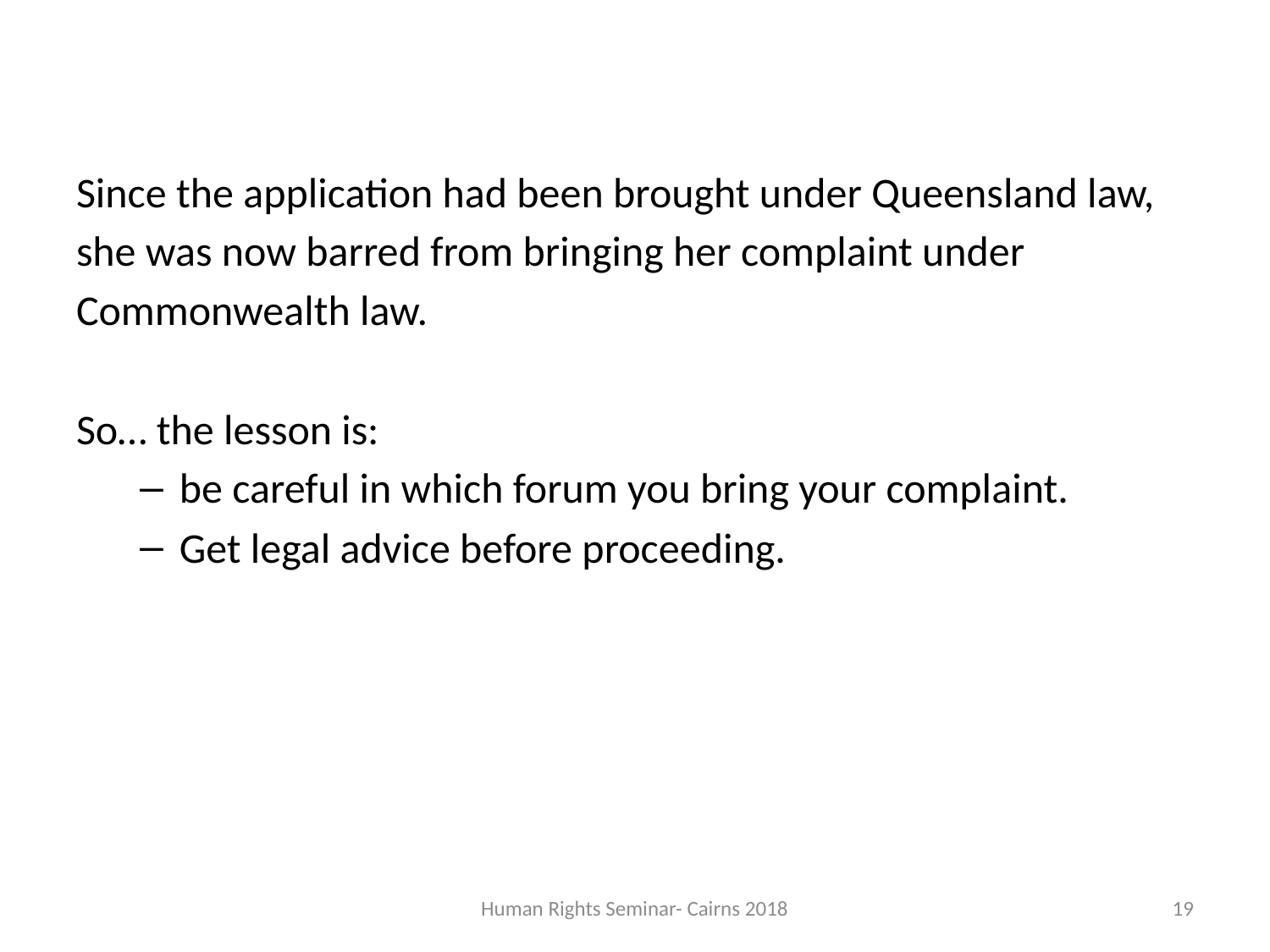

Since the application had been brought under Queensland law,
she was now barred from bringing her complaint under
Commonwealth law.

So… the lesson is:
be careful in which forum you bring your complaint.
Get legal advice before proceeding.

Human Rights Seminar- Cairns 2018
19